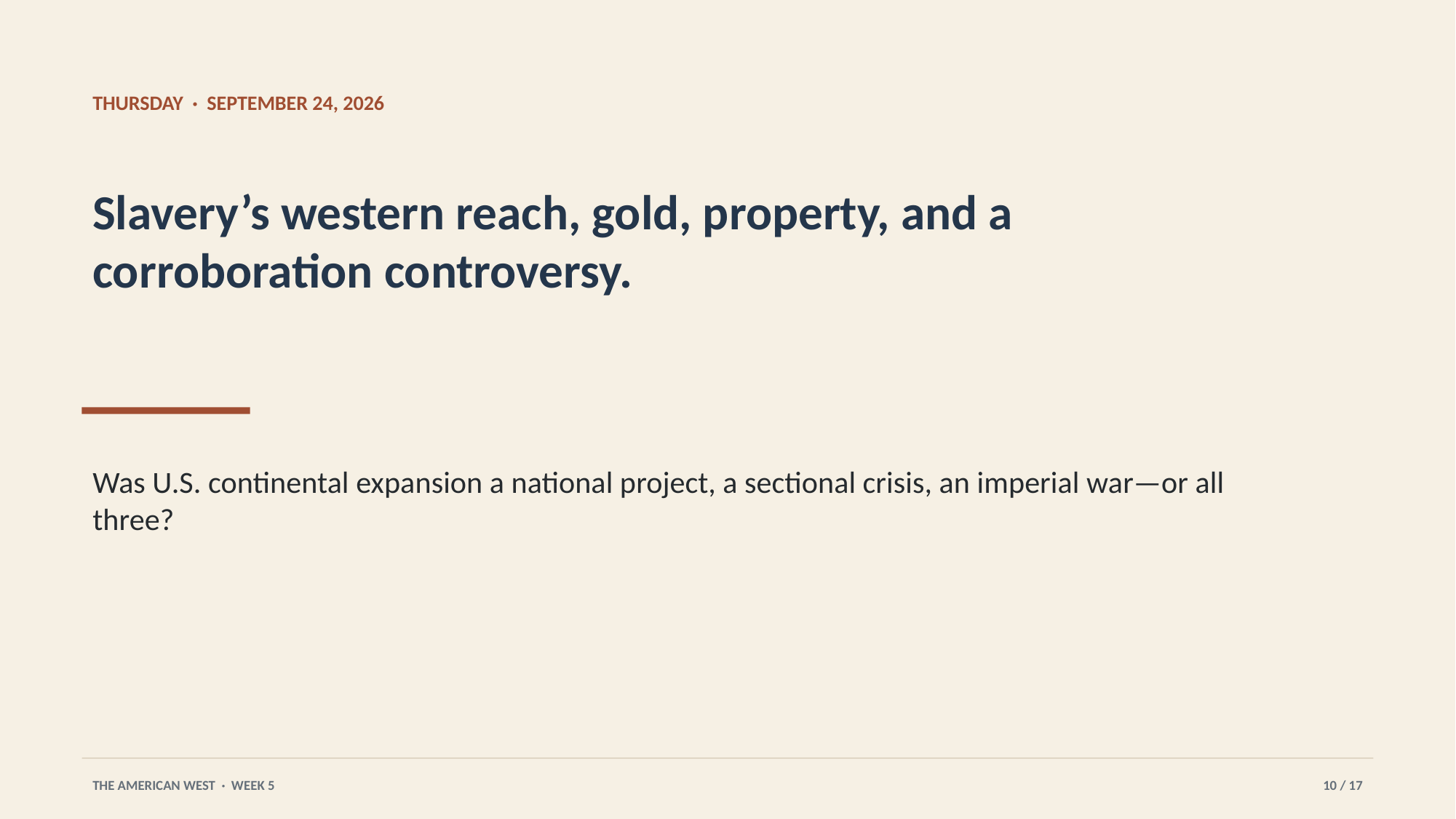

THURSDAY  ·  SEPTEMBER 24, 2026
Slavery’s western reach, gold, property, and a corroboration controversy.

Was U.S. continental expansion a national project, a sectional crisis, an imperial war—or all three?

THE AMERICAN WEST  ·  WEEK 5
10 / 17